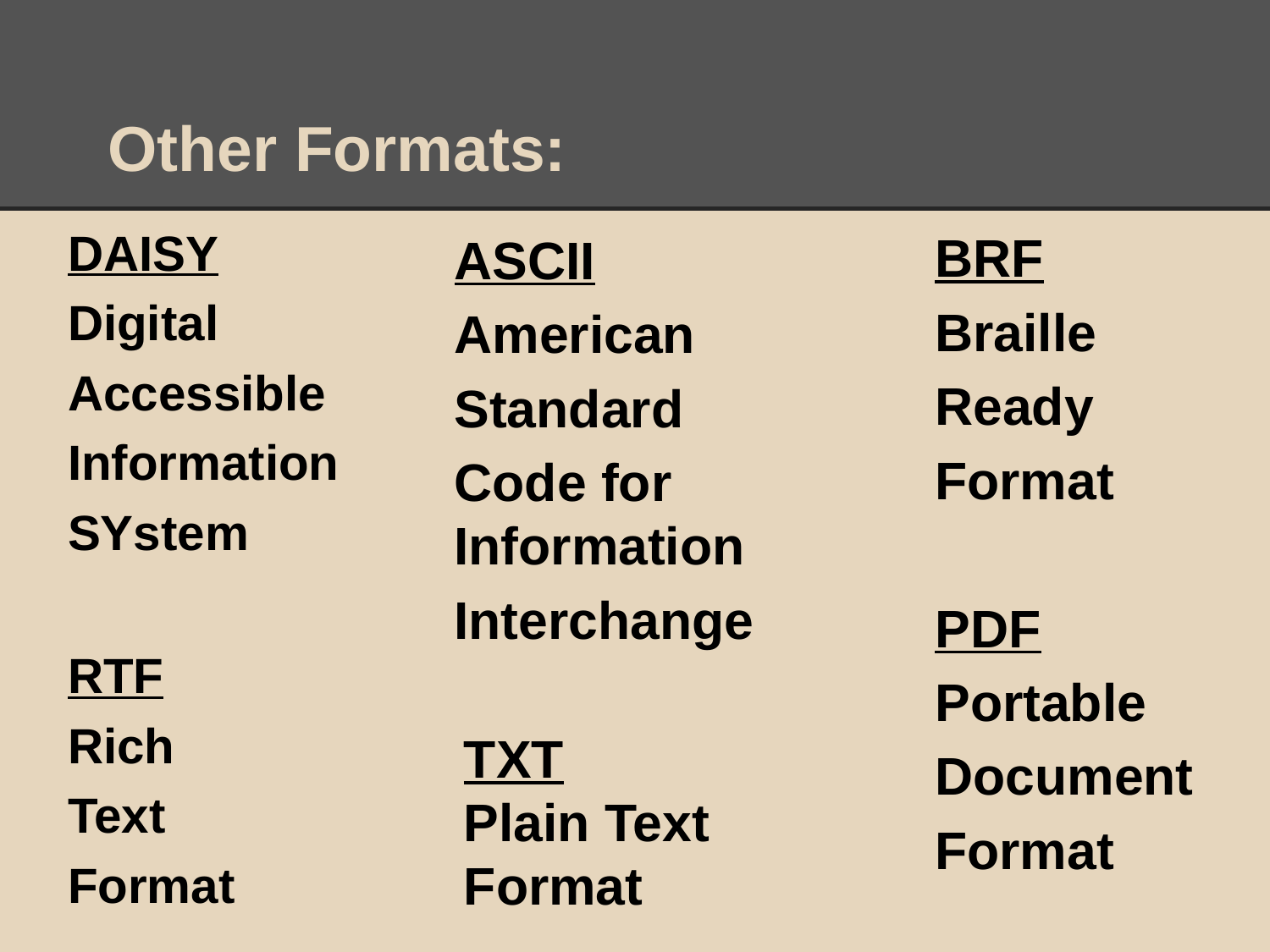

# Other Formats:
DAISY
Digital
Accessible
Information
SYstem

RTF
Rich
Text
Format

BRF
Braille
Ready
Format

PDF
Portable
Document
Format

ASCII
American
Standard
Code for Information
Interchange
TXT
Plain Text Format